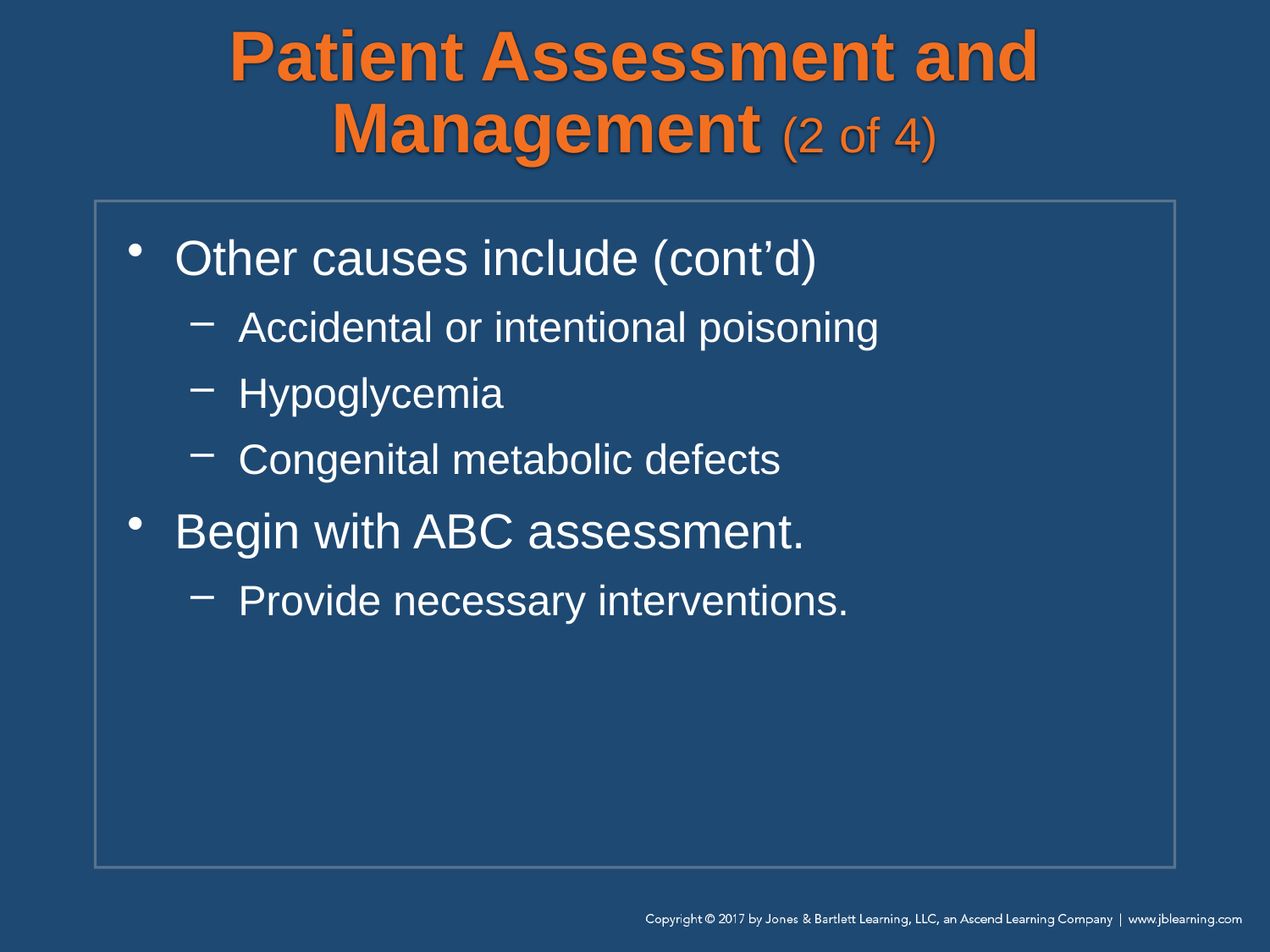

# Patient Assessment and Management (2 of 4)
Other causes include (cont’d)
Accidental or intentional poisoning
Hypoglycemia
Congenital metabolic defects
Begin with ABC assessment.
Provide necessary interventions.